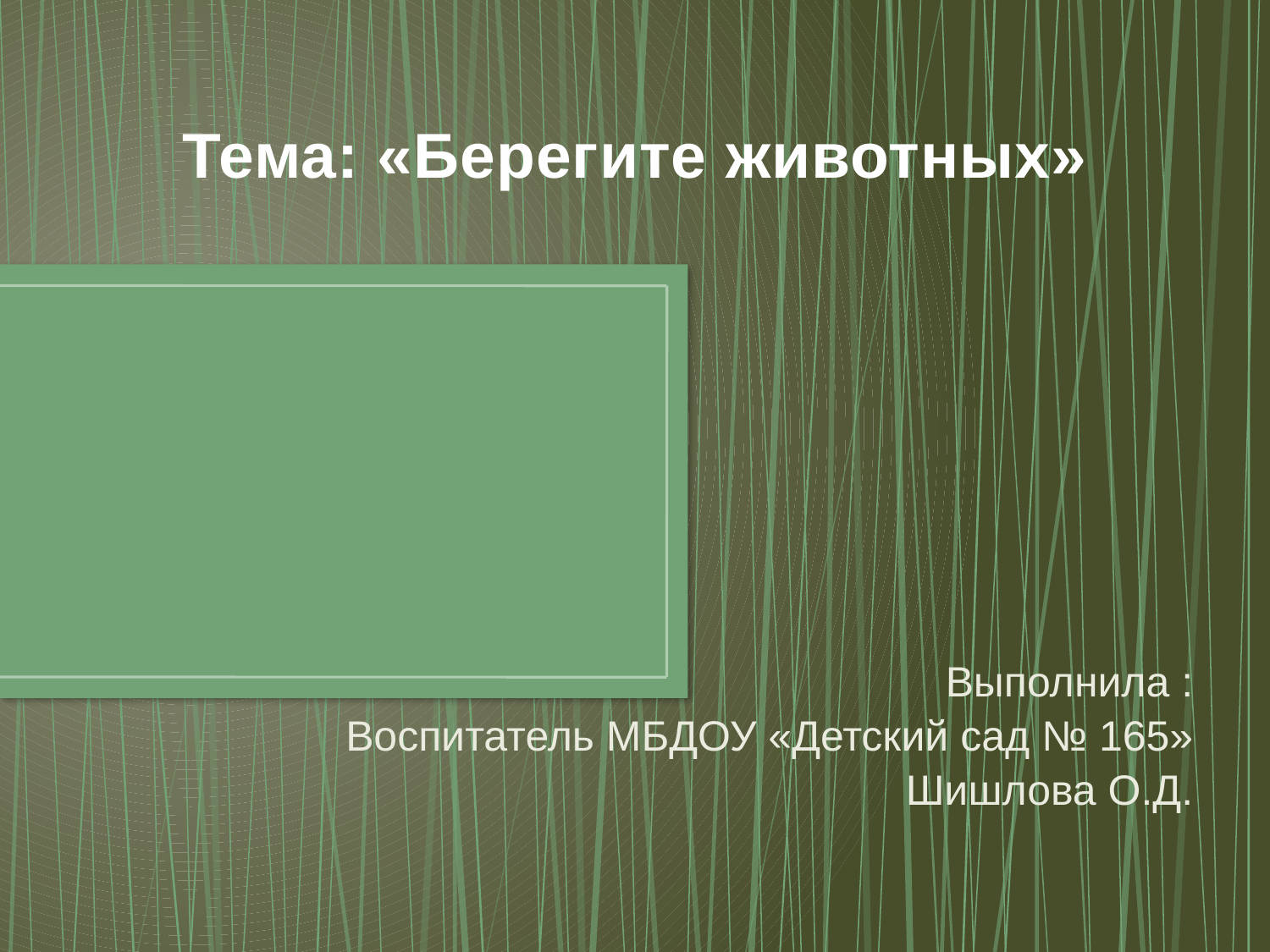

Тема: «Берегите животных»

Выполнила :
Воспитатель МБДОУ «Детский сад № 165»
Шишлова О.Д.